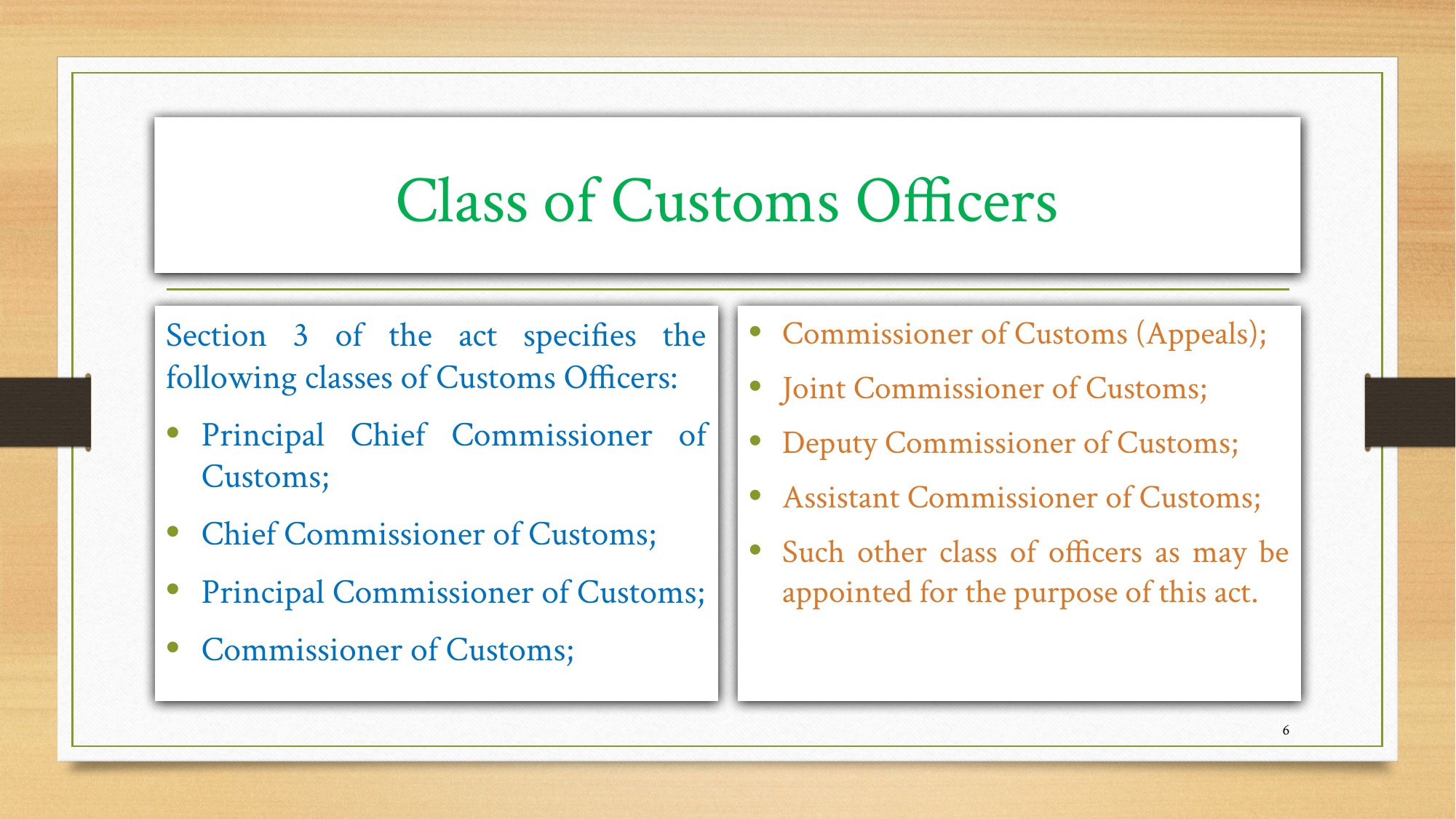

# Class of Customs Officers
Section 3 of the act specifies the following classes of Customs Officers:
Principal Chief Commissioner of Customs;
Chief Commissioner of Customs;
Principal Commissioner of Customs;
Commissioner of Customs;
Commissioner of Customs (Appeals);
Joint Commissioner of Customs;
Deputy Commissioner of Customs;
Assistant Commissioner of Customs;
Such other class of officers as may be appointed for the purpose of this act.
6